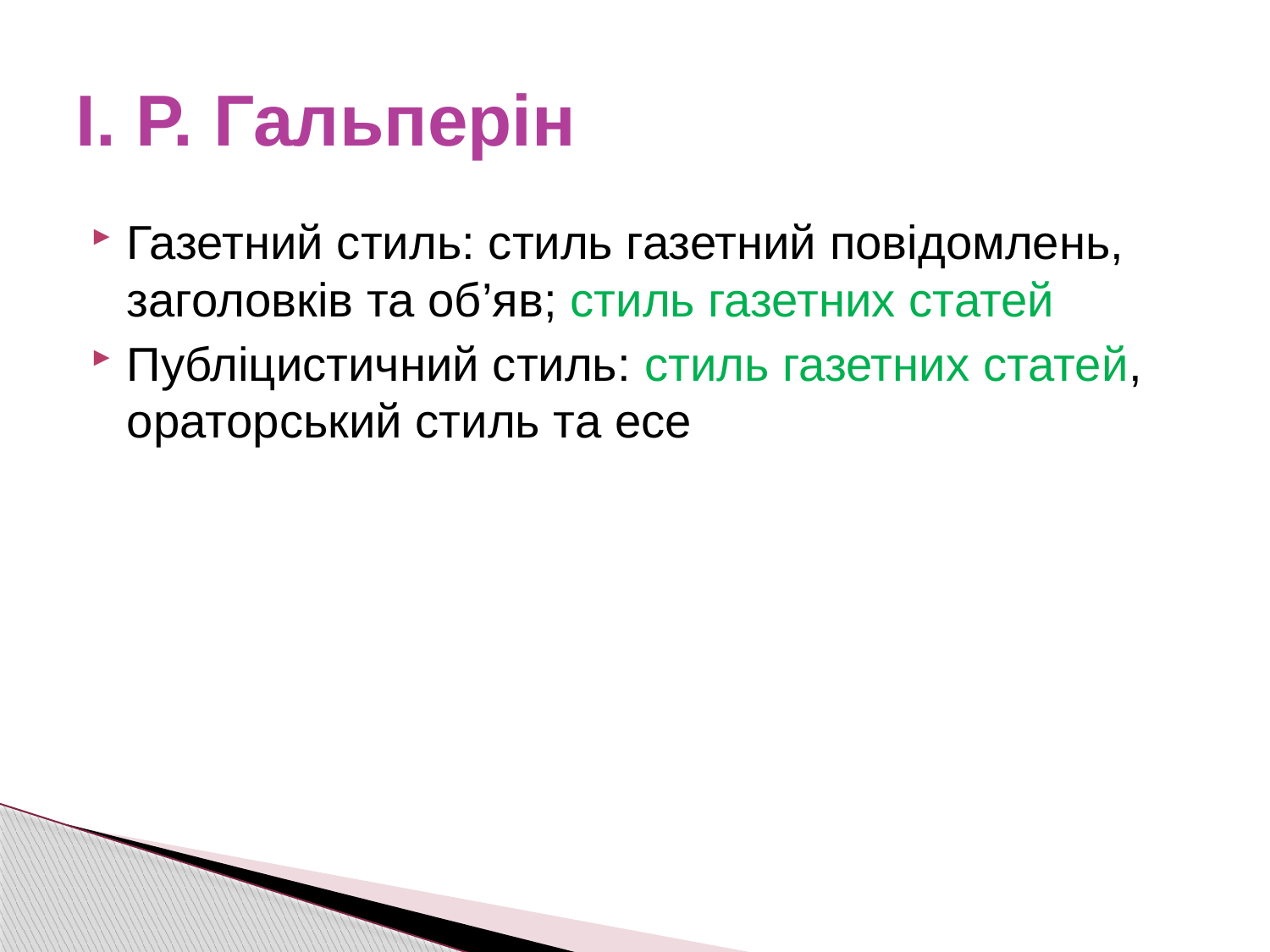

# І. Р. Гальперін
Газетний стиль: стиль газетний повідомлень, заголовків та об’яв; стиль газетних статей
Публіцистичний стиль: стиль газетних статей, ораторський стиль та есе